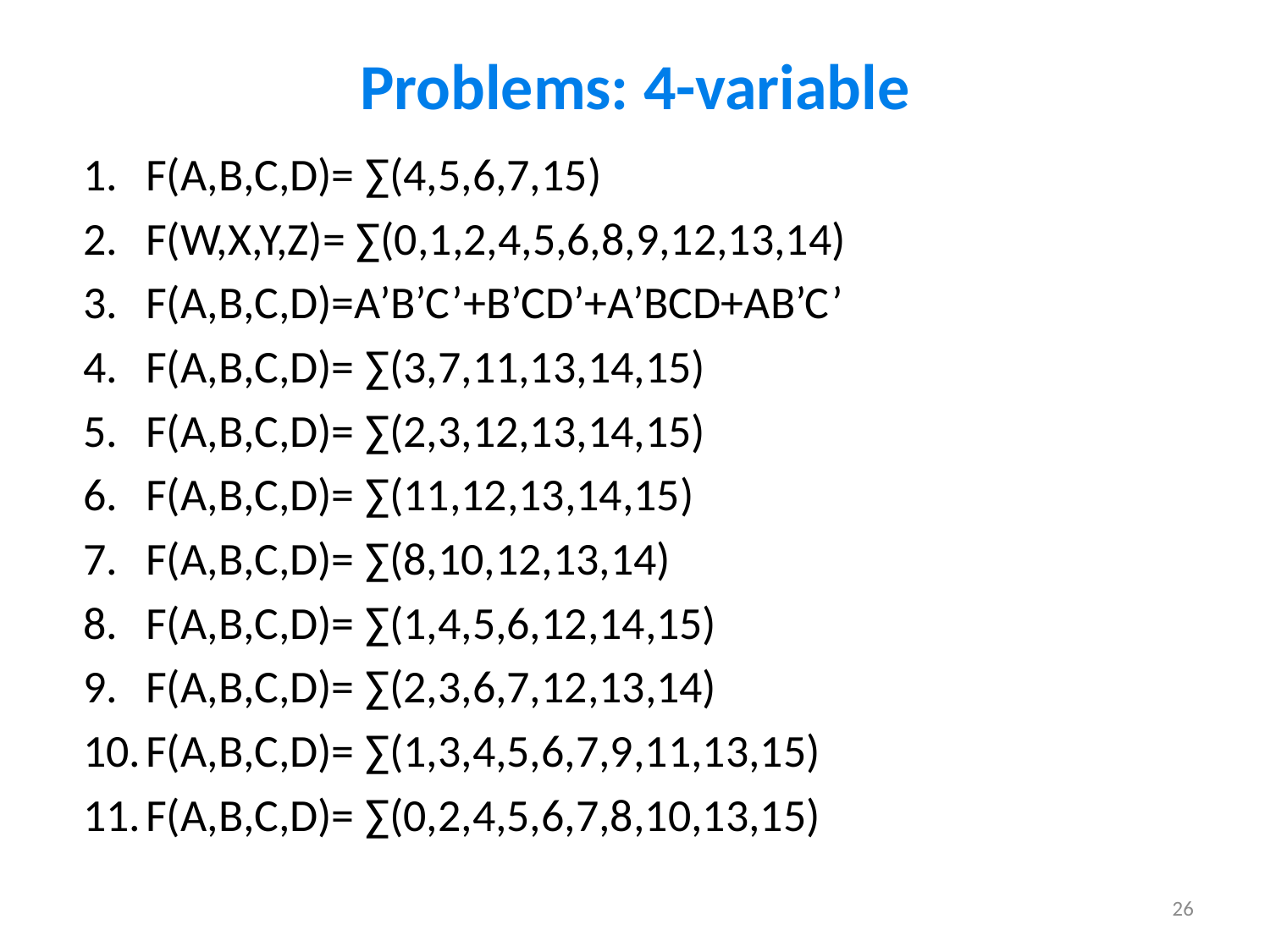

# Problems: 4-variable
F(A,B,C,D)= ∑(4,5,6,7,15)
F(W,X,Y,Z)= ∑(0,1,2,4,5,6,8,9,12,13,14)
F(A,B,C,D)=A’B’C’+B’CD’+A’BCD+AB’C’
F(A,B,C,D)= ∑(3,7,11,13,14,15)
F(A,B,C,D)= ∑(2,3,12,13,14,15)
F(A,B,C,D)= ∑(11,12,13,14,15)
F(A,B,C,D)= ∑(8,10,12,13,14)
F(A,B,C,D)= ∑(1,4,5,6,12,14,15)
F(A,B,C,D)= ∑(2,3,6,7,12,13,14)
F(A,B,C,D)= ∑(1,3,4,5,6,7,9,11,13,15)
F(A,B,C,D)= ∑(0,2,4,5,6,7,8,10,13,15)

26